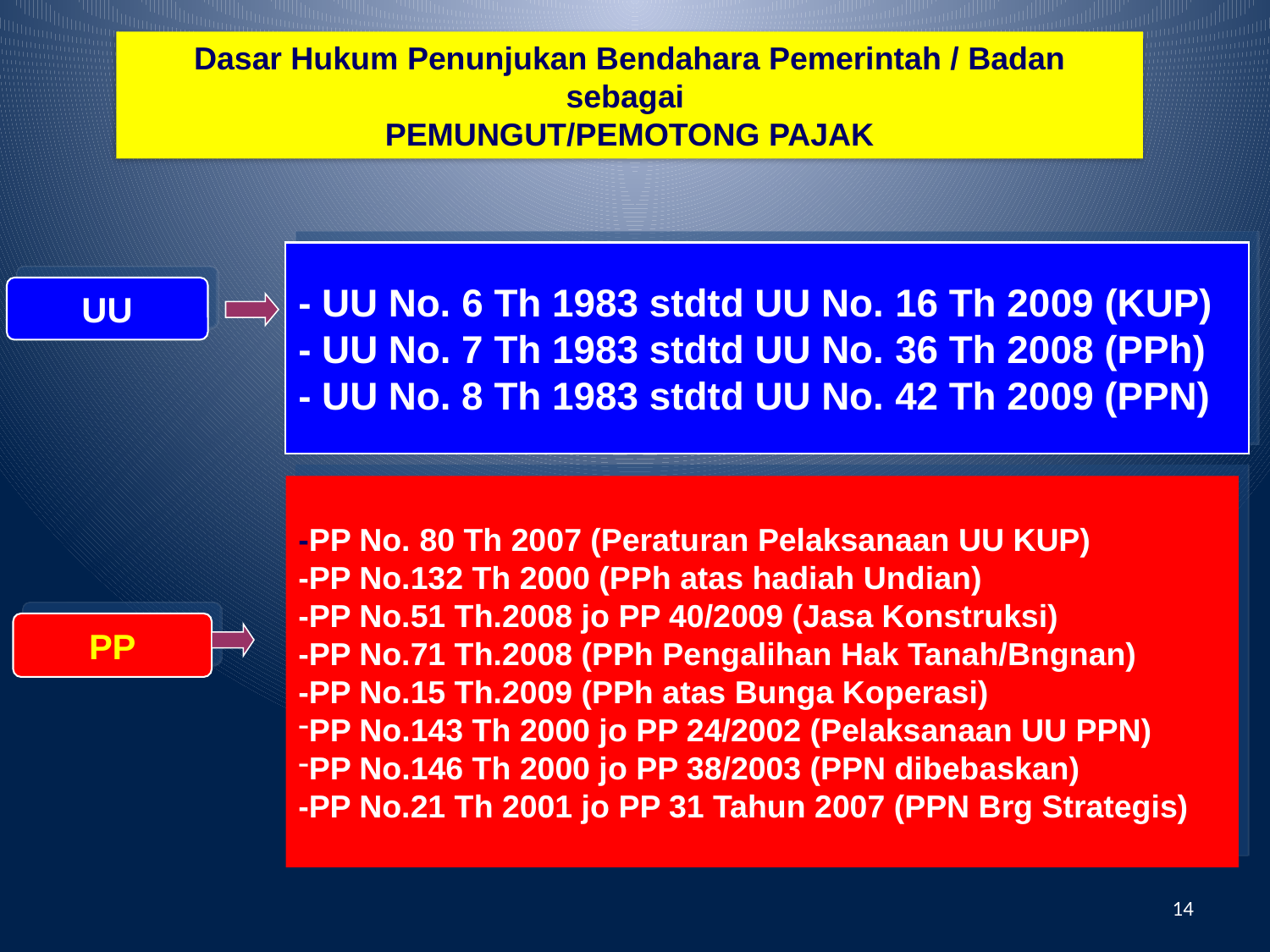

Dasar Hukum Penunjukan Bendahara Pemerintah / Badan
sebagai
PEMUNGUT/PEMOTONG PAJAK
- UU No. 6 Th 1983 stdtd UU No. 16 Th 2009 (KUP)
- UU No. 7 Th 1983 stdtd UU No. 36 Th 2008 (PPh)
- UU No. 8 Th 1983 stdtd UU No. 42 Th 2009 (PPN)
UU

-PP No. 80 Th 2007 (Peraturan Pelaksanaan UU KUP)
-PP No.132 Th 2000 (PPh atas hadiah Undian)
-PP No.51 Th.2008 jo PP 40/2009 (Jasa Konstruksi)
-PP No.71 Th.2008 (PPh Pengalihan Hak Tanah/Bngnan)
-PP No.15 Th.2009 (PPh atas Bunga Koperasi)
PP No.143 Th 2000 jo PP 24/2002 (Pelaksanaan UU PPN)
PP No.146 Th 2000 jo PP 38/2003 (PPN dibebaskan)
-PP No.21 Th 2001 jo PP 31 Tahun 2007 (PPN Brg Strategis)
PP

14